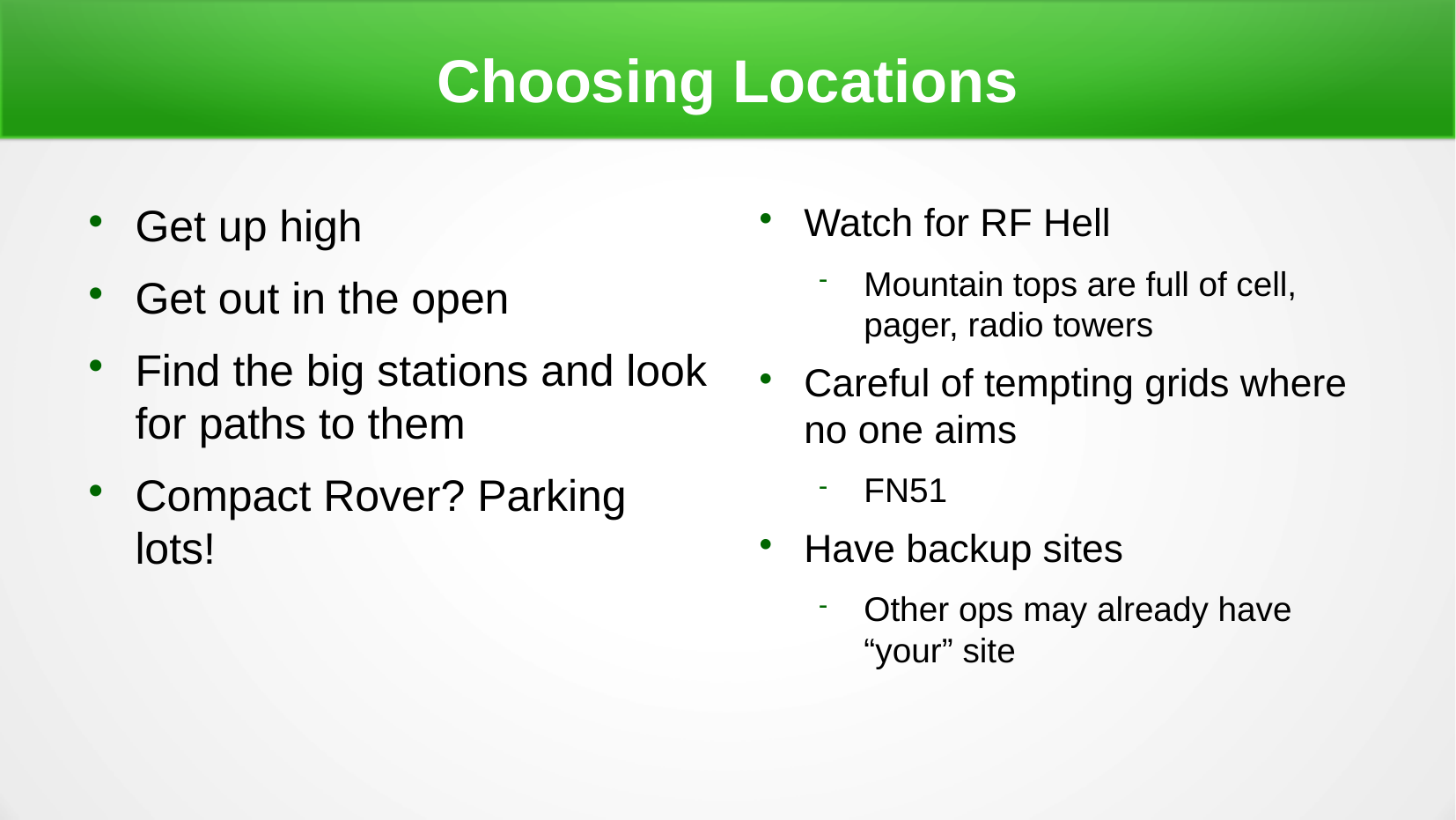

Choosing Locations
Get up high
Get out in the open
Find the big stations and look for paths to them
Compact Rover? Parking lots!
Watch for RF Hell
Mountain tops are full of cell, pager, radio towers
Careful of tempting grids where no one aims
FN51
Have backup sites
Other ops may already have “your” site